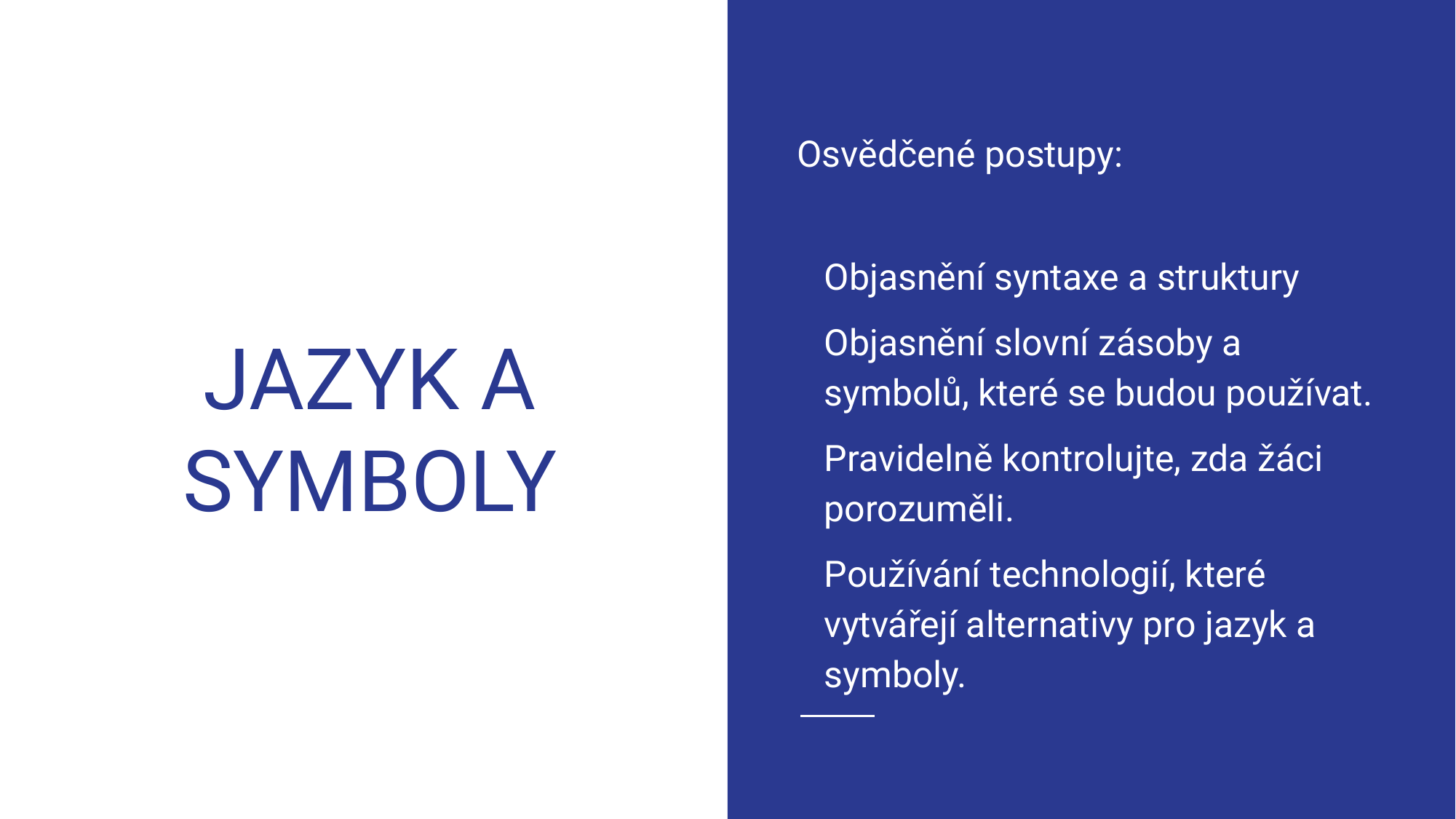

Osvědčené postupy:

Objasnění syntaxe a struktury
Objasnění slovní zásoby a symbolů, které se budou používat.
Pravidelně kontrolujte, zda žáci porozuměli.
Používání technologií, které vytvářejí alternativy pro jazyk a symboly.
# JAZYK A SYMBOLY